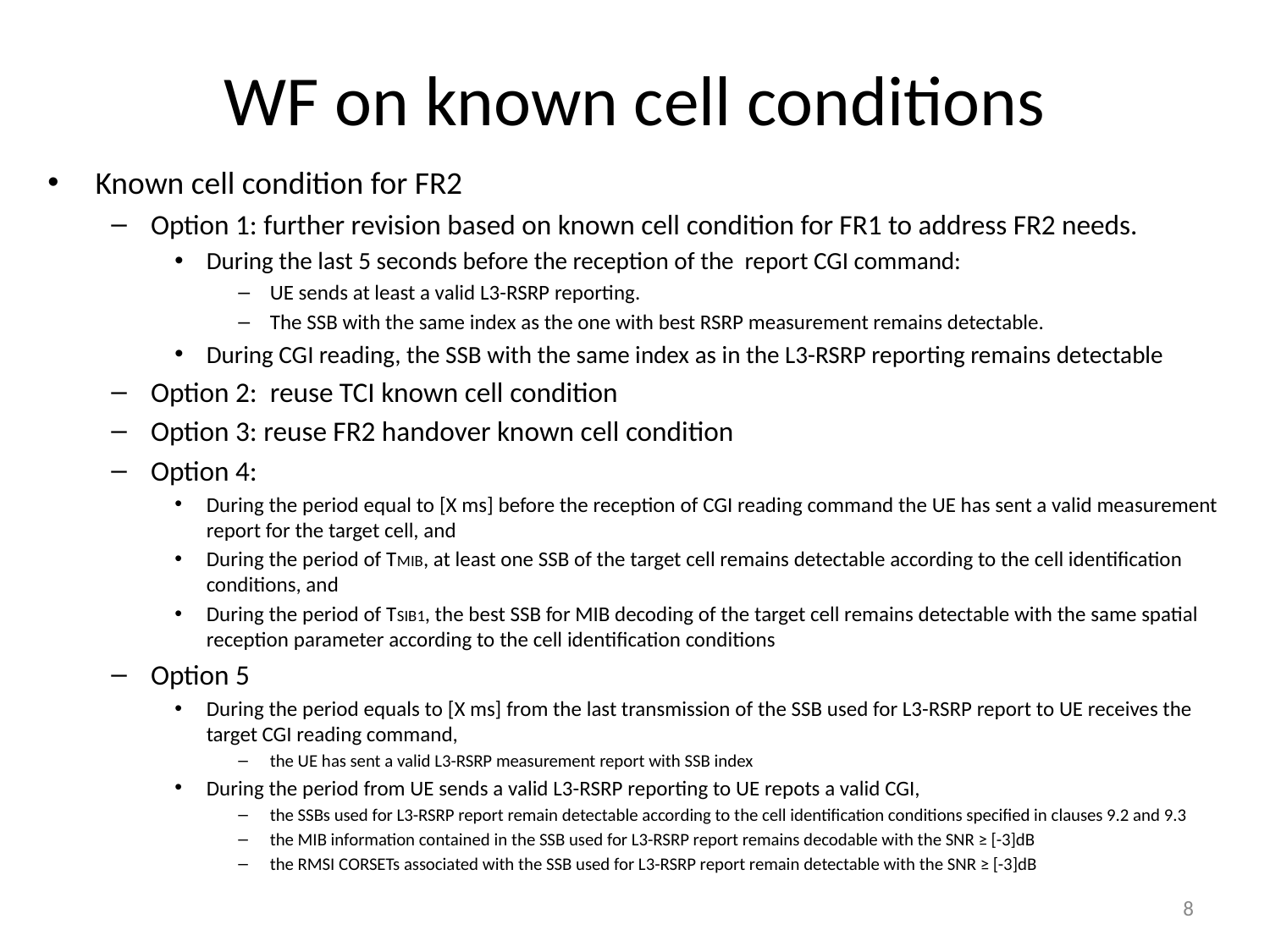

# WF on known cell conditions
Known cell condition for FR2
Option 1: further revision based on known cell condition for FR1 to address FR2 needs.
During the last 5 seconds before the reception of the  report CGI command:
UE sends at least a valid L3-RSRP reporting.
The SSB with the same index as the one with best RSRP measurement remains detectable.
During CGI reading, the SSB with the same index as in the L3-RSRP reporting remains detectable
Option 2:  reuse TCI known cell condition
Option 3: reuse FR2 handover known cell condition
Option 4:
During the period equal to [X ms] before the reception of CGI reading command the UE has sent a valid measurement report for the target cell, and
During the period of TMIB, at least one SSB of the target cell remains detectable according to the cell identification conditions, and
During the period of TSIB1, the best SSB for MIB decoding of the target cell remains detectable with the same spatial reception parameter according to the cell identification conditions
Option 5
During the period equals to [X ms] from the last transmission of the SSB used for L3-RSRP report to UE receives the target CGI reading command,
the UE has sent a valid L3-RSRP measurement report with SSB index
During the period from UE sends a valid L3-RSRP reporting to UE repots a valid CGI,
the SSBs used for L3-RSRP report remain detectable according to the cell identification conditions specified in clauses 9.2 and 9.3
the MIB information contained in the SSB used for L3-RSRP report remains decodable with the SNR ≥ [-3]dB
the RMSI CORSETs associated with the SSB used for L3-RSRP report remain detectable with the SNR ≥ [-3]dB

8